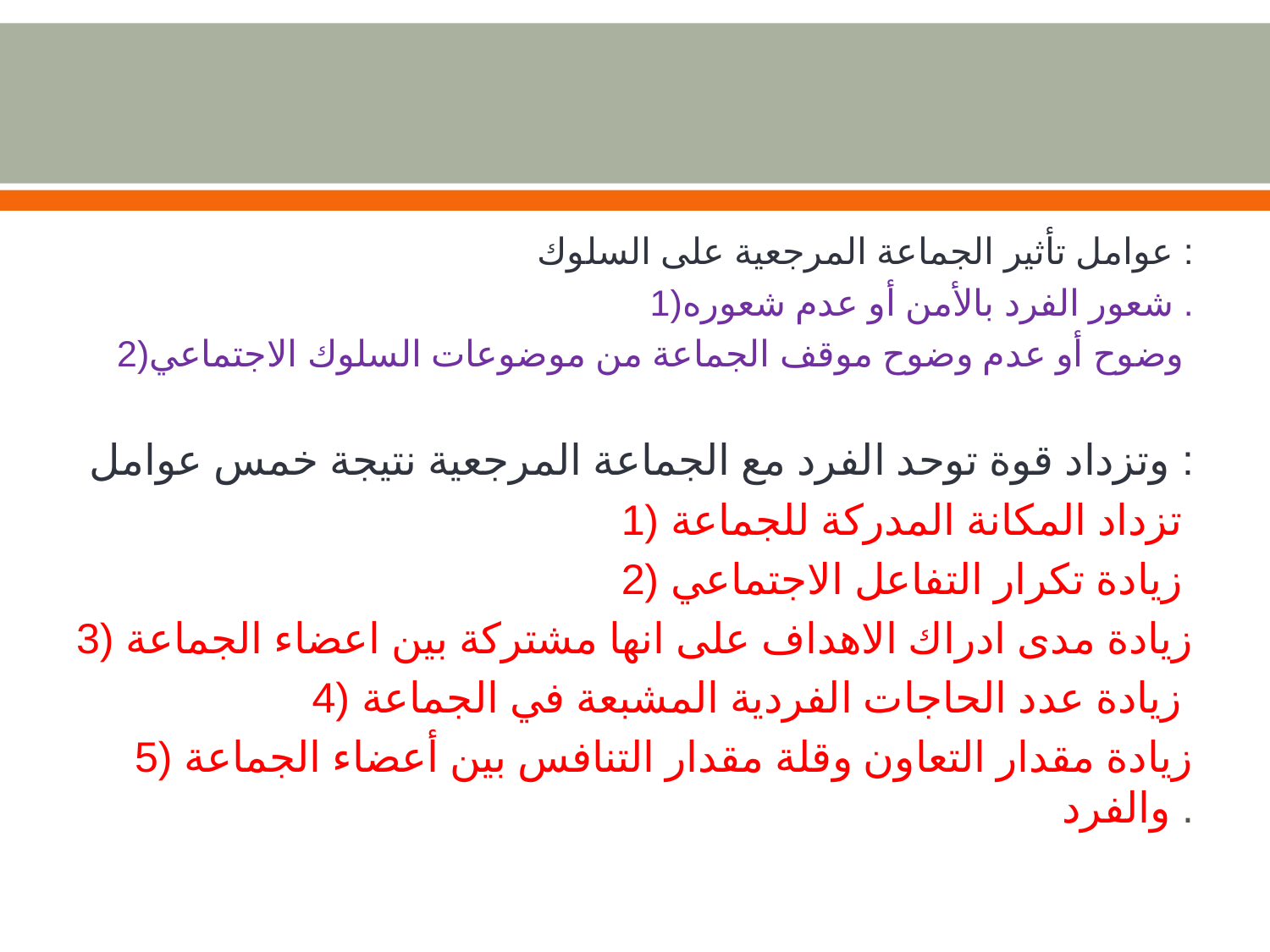

عوامل تأثير الجماعة المرجعية على السلوك :
1)شعور الفرد بالأمن أو عدم شعوره .
2)وضوح أو عدم وضوح موقف الجماعة من موضوعات السلوك الاجتماعي

وتزداد قوة توحد الفرد مع الجماعة المرجعية نتيجة خمس عوامل :
1) تزداد المكانة المدركة للجماعة
2) زيادة تكرار التفاعل الاجتماعي
3) زيادة مدى ادراك الاهداف على انها مشتركة بين اعضاء الجماعة
4) زيادة عدد الحاجات الفردية المشبعة في الجماعة
5) زيادة مقدار التعاون وقلة مقدار التنافس بين أعضاء الجماعة والفرد .